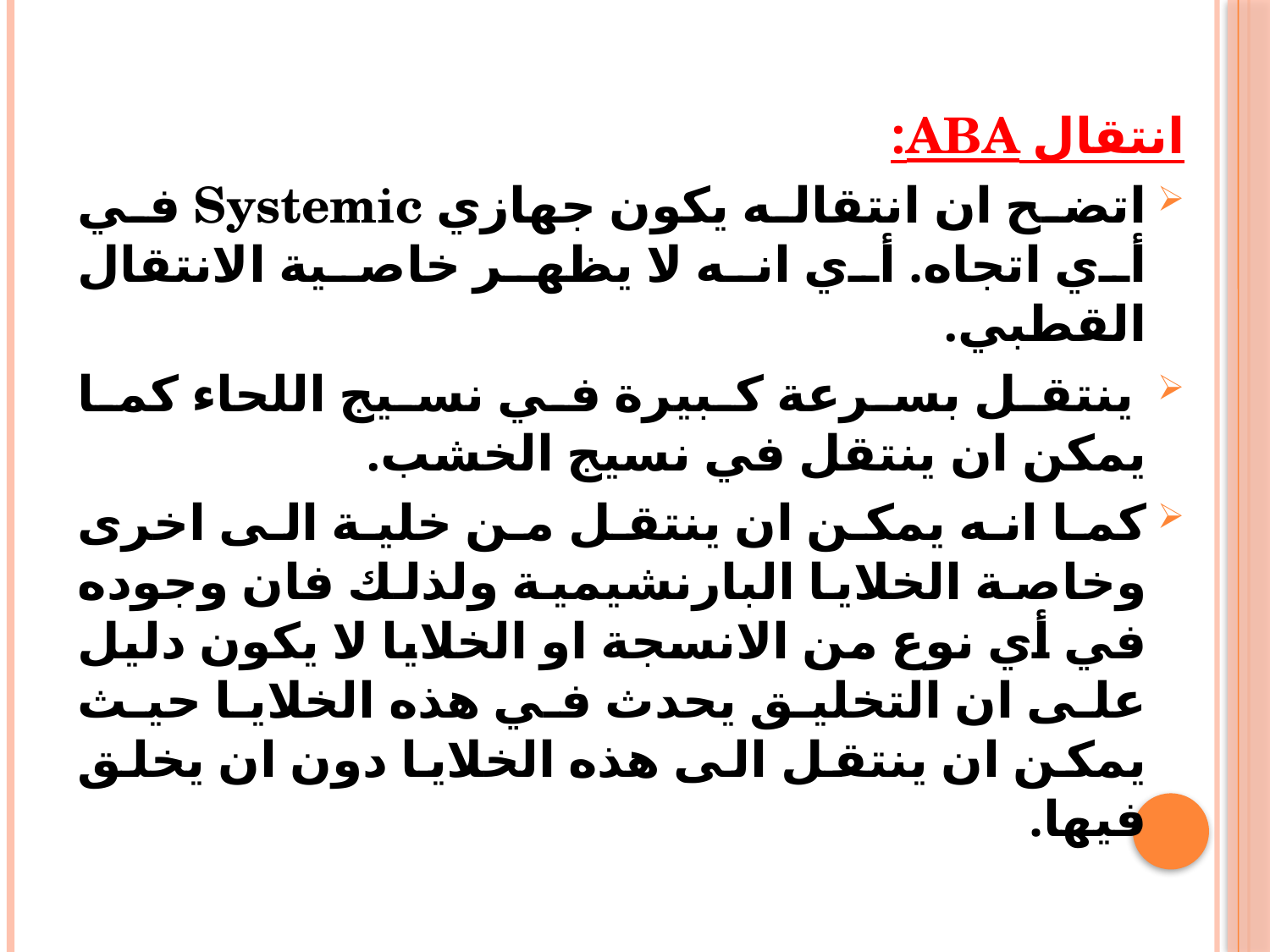

انتقال ABA:
اتضح ان انتقاله يكون جهازي Systemic في أي اتجاه. أي انه لا يظهر خاصية الانتقال القطبي.
 ينتقل بسرعة كبيرة في نسيج اللحاء كما يمكن ان ينتقل في نسيج الخشب.
كما انه يمكن ان ينتقل من خلية الى اخرى وخاصة الخلايا البارنشيمية ولذلك فان وجوده في أي نوع من الانسجة او الخلايا لا يكون دليل على ان التخليق يحدث في هذه الخلايا حيث يمكن ان ينتقل الى هذه الخلايا دون ان يخلق فيها.